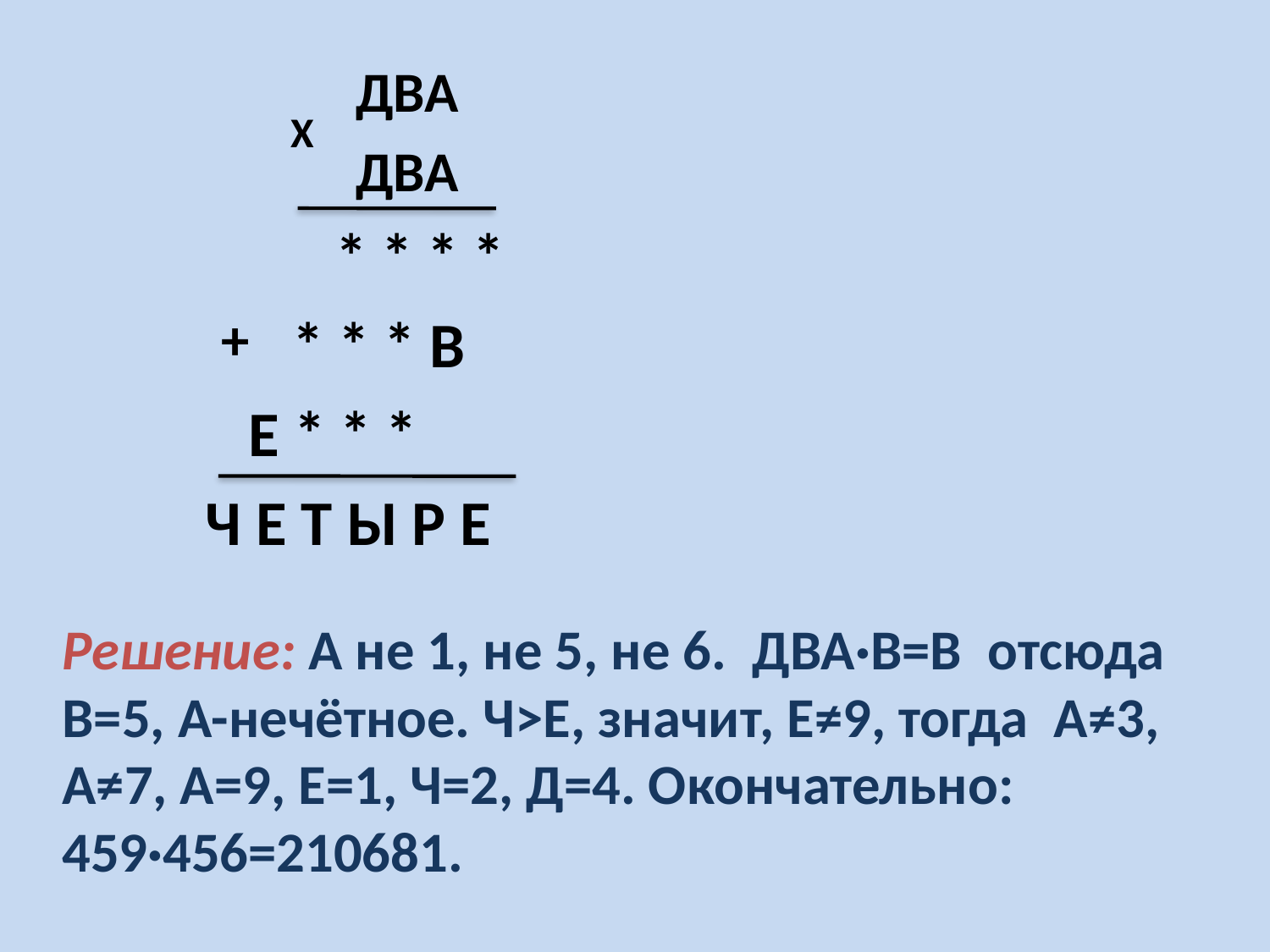

ДВА
                      ДВА
                  * * * *
               * * * В
            Е * * *
         Ч Е Т Ы Р Е

Х
+
Решение: А не 1, не 5, не 6.  ДВА·В=В  отсюда В=5, А-нечётное. Ч>Е, значит, Е≠9, тогда  А≠3, А≠7, А=9, Е=1, Ч=2, Д=4. Окончательно: 459·456=210681.